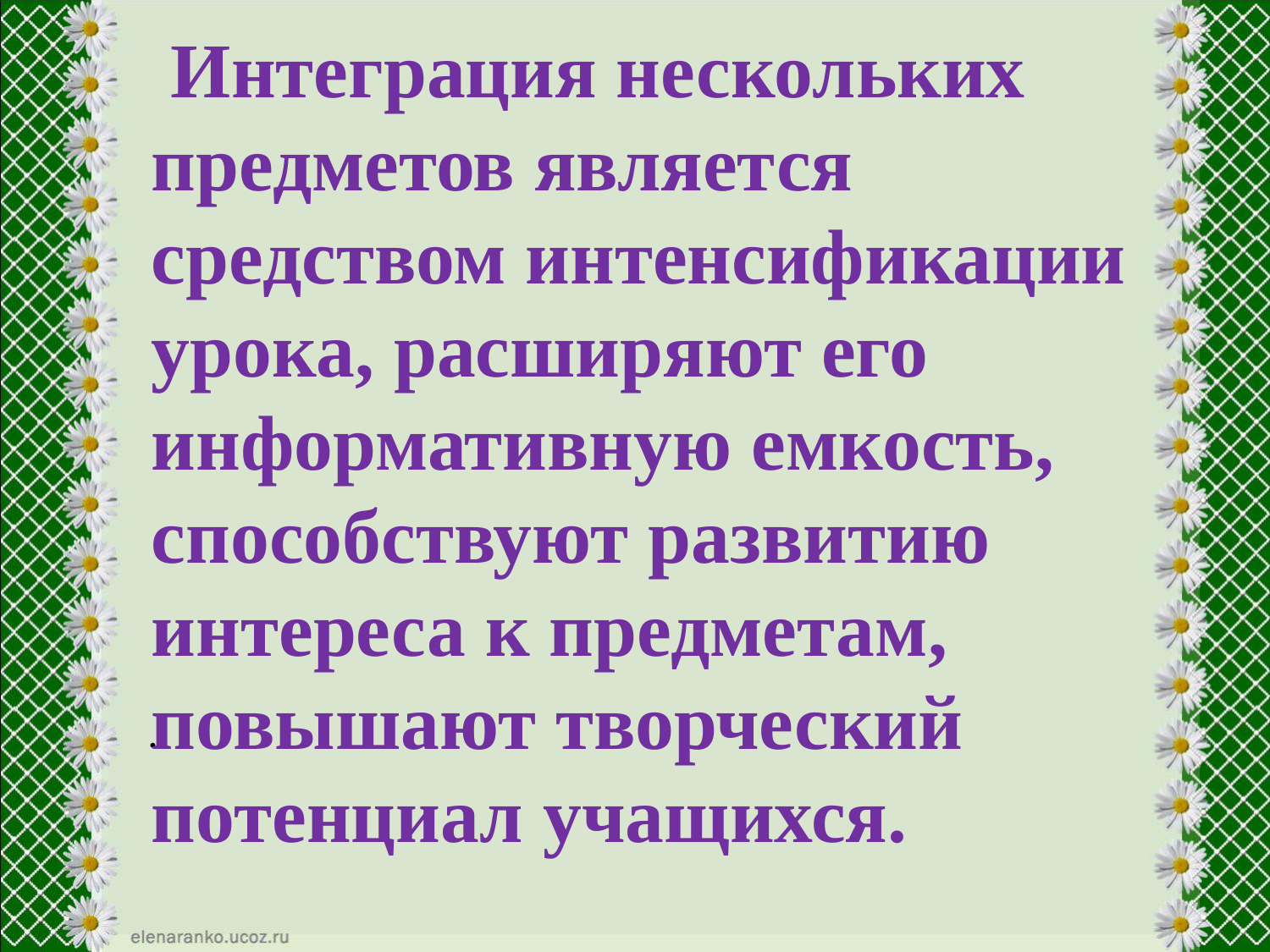

Интеграция нескольких предметов является средством интенсификации урока, расширяют его информативную емкость, способствуют развитию интереса к предметам, повышают творческий потенциал учащихся.

.